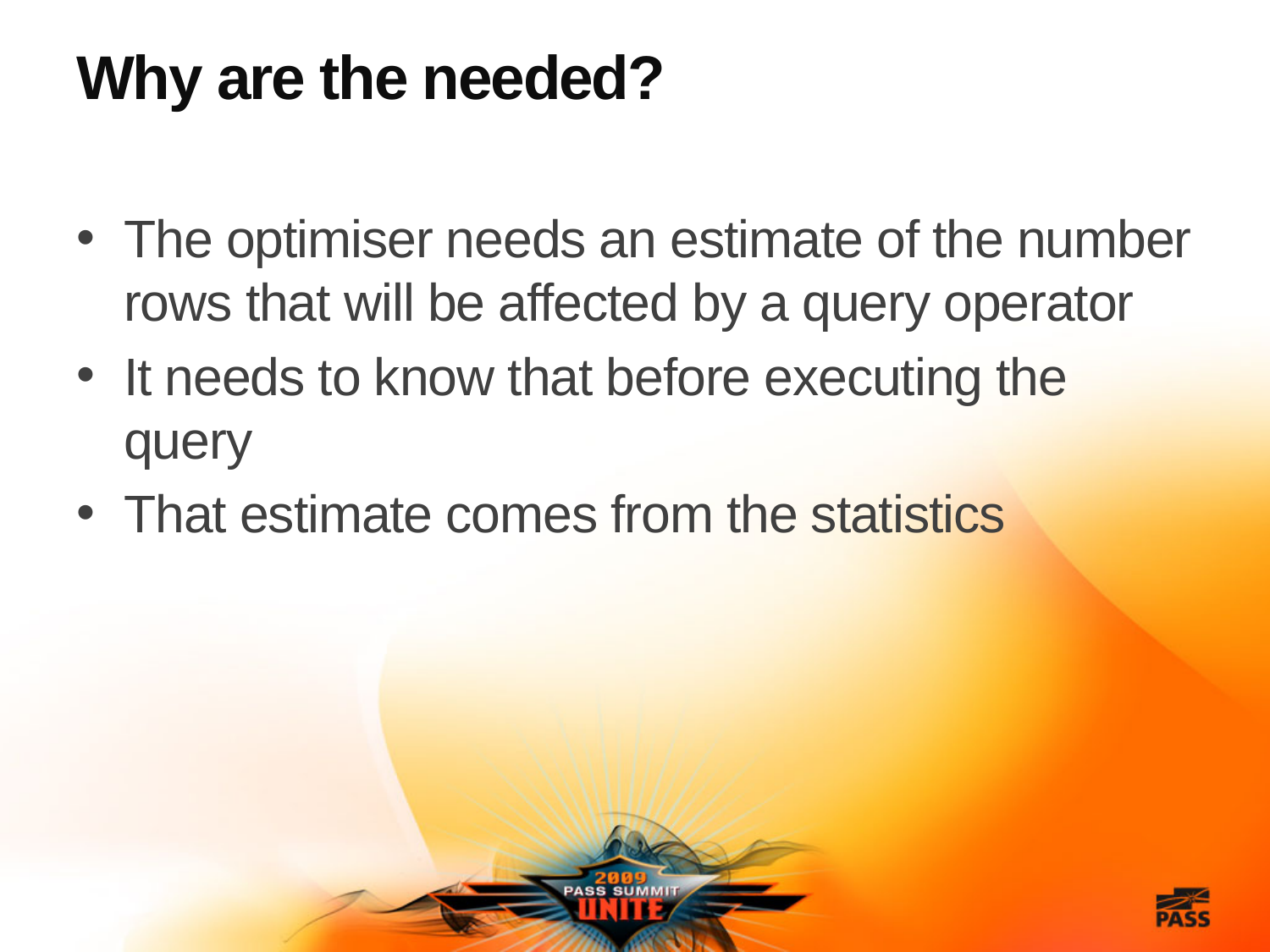

# Why are the needed?
The optimiser needs an estimate of the number rows that will be affected by a query operator
It needs to know that before executing the query
That estimate comes from the statistics